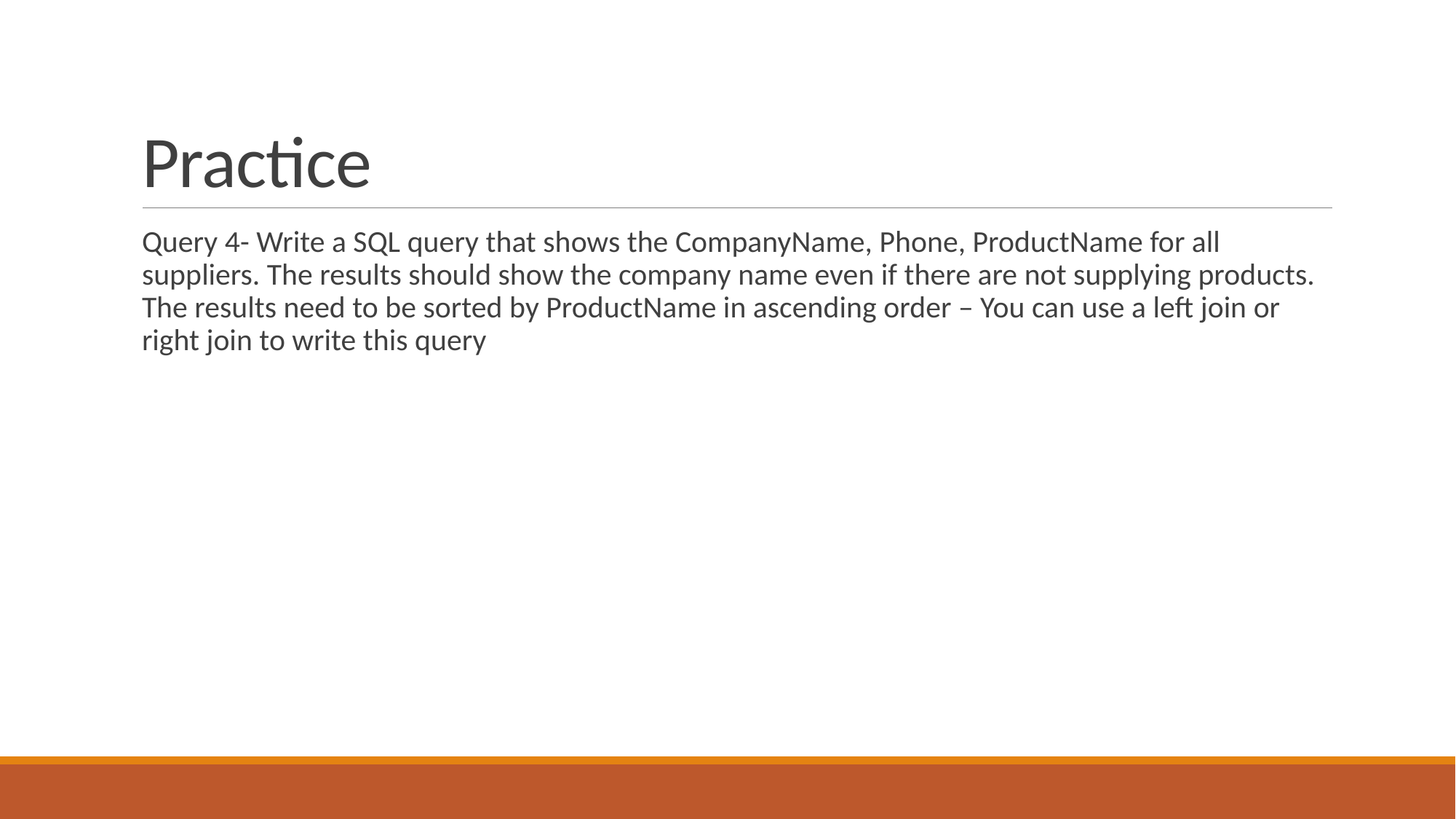

# Practice
Query 4- Write a SQL query that shows the CompanyName, Phone, ProductName for all suppliers. The results should show the company name even if there are not supplying products. The results need to be sorted by ProductName in ascending order – You can use a left join or right join to write this query